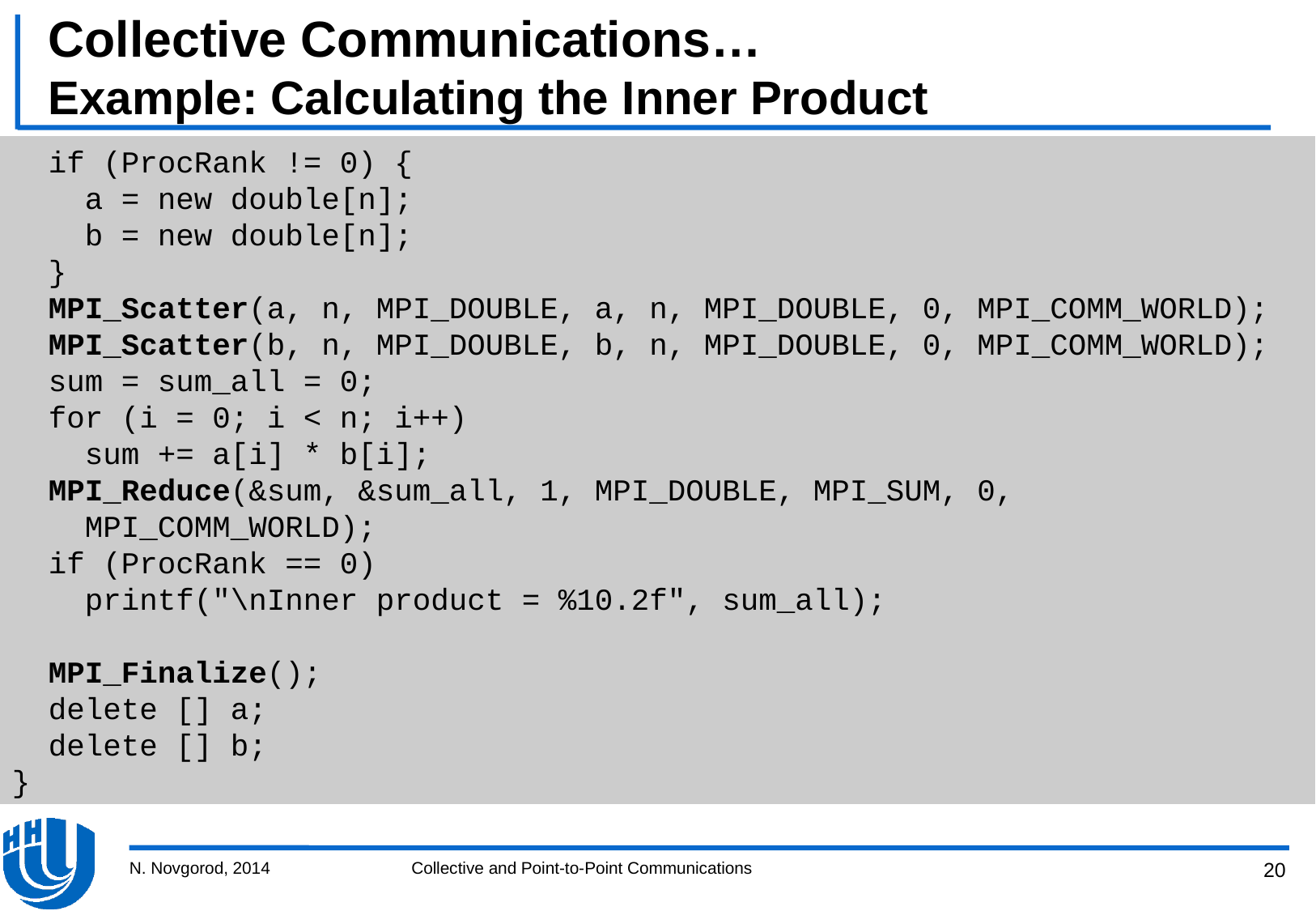

# Collective Communications… Example: Calculating the Inner Product
  if (ProcRank != 0) {
    a = new double[n];
    b = new double[n];
  }
  MPI_Scatter(a, n, MPI_DOUBLE, a, n, MPI_DOUBLE, 0, MPI_COMM_WORLD);
  MPI_Scatter(b, n, MPI_DOUBLE, b, n, MPI_DOUBLE, 0, MPI_COMM_WORLD);
  sum = sum_all = 0;
  for (i = 0; i < n; i++)
    sum += a[i] * b[i];
  MPI_Reduce(&sum, &sum_all, 1, MPI_DOUBLE, MPI_SUM, 0,
    MPI_COMM_WORLD);
  if (ProcRank == 0)
    printf("\nInner product = %10.2f", sum_all);

  MPI_Finalize();
  delete [] a;
  delete [] b;
}
N. Novgorod, 2014
Collective and Point-to-Point Communications
20